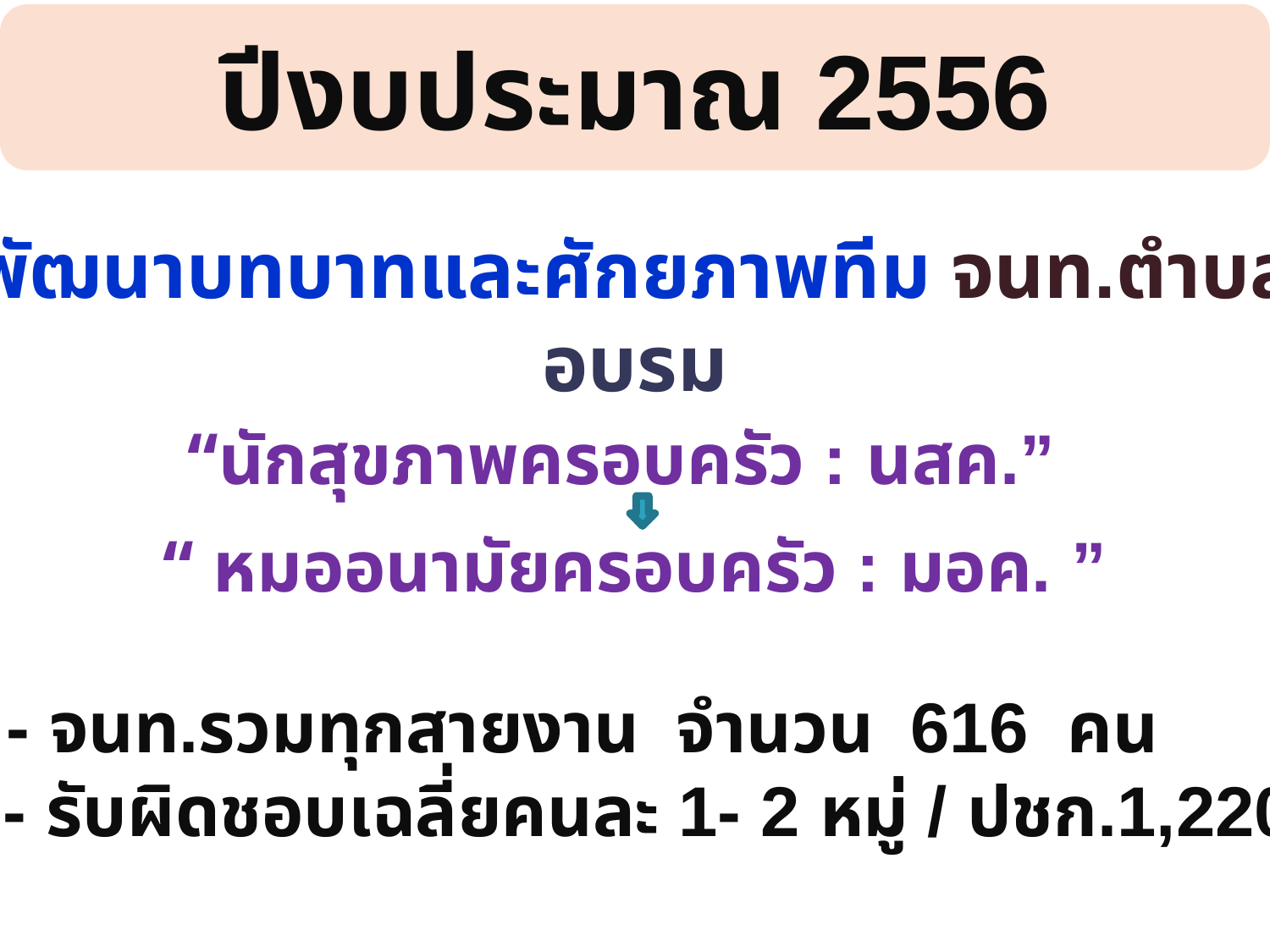

ปีงบประมาณ 2556
พัฒนาบทบาทและศักยภาพทีม จนท.ตำบล
อบรม
                “นักสุขภาพครอบครัว : นสค.”

“ หมออนามัยครอบครัว : มอค. ”

        - จนท.รวมทุกสายงาน  จำนวน  616  คน
       - รับผิดชอบเฉลี่ยคนละ 1- 2 หมู่ / ปชก.1,220 คน